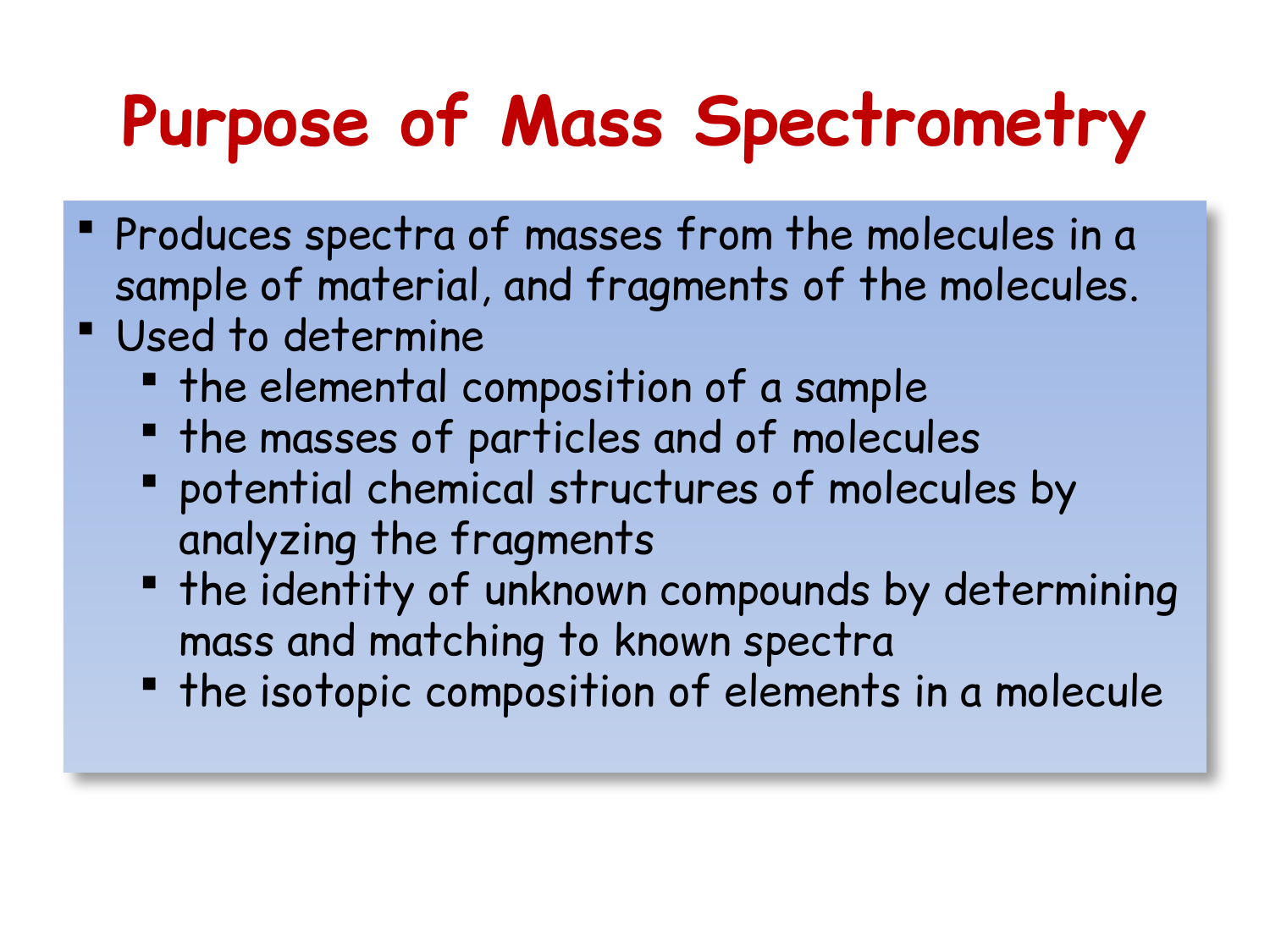

# Purpose of Mass Spectrometry
Produces spectra of masses from the molecules in a sample of material, and fragments of the molecules.
Used to determine
the elemental composition of a sample
the masses of particles and of molecules
potential chemical structures of molecules by analyzing the fragments
the identity of unknown compounds by determining mass and matching to known spectra
the isotopic composition of elements in a molecule